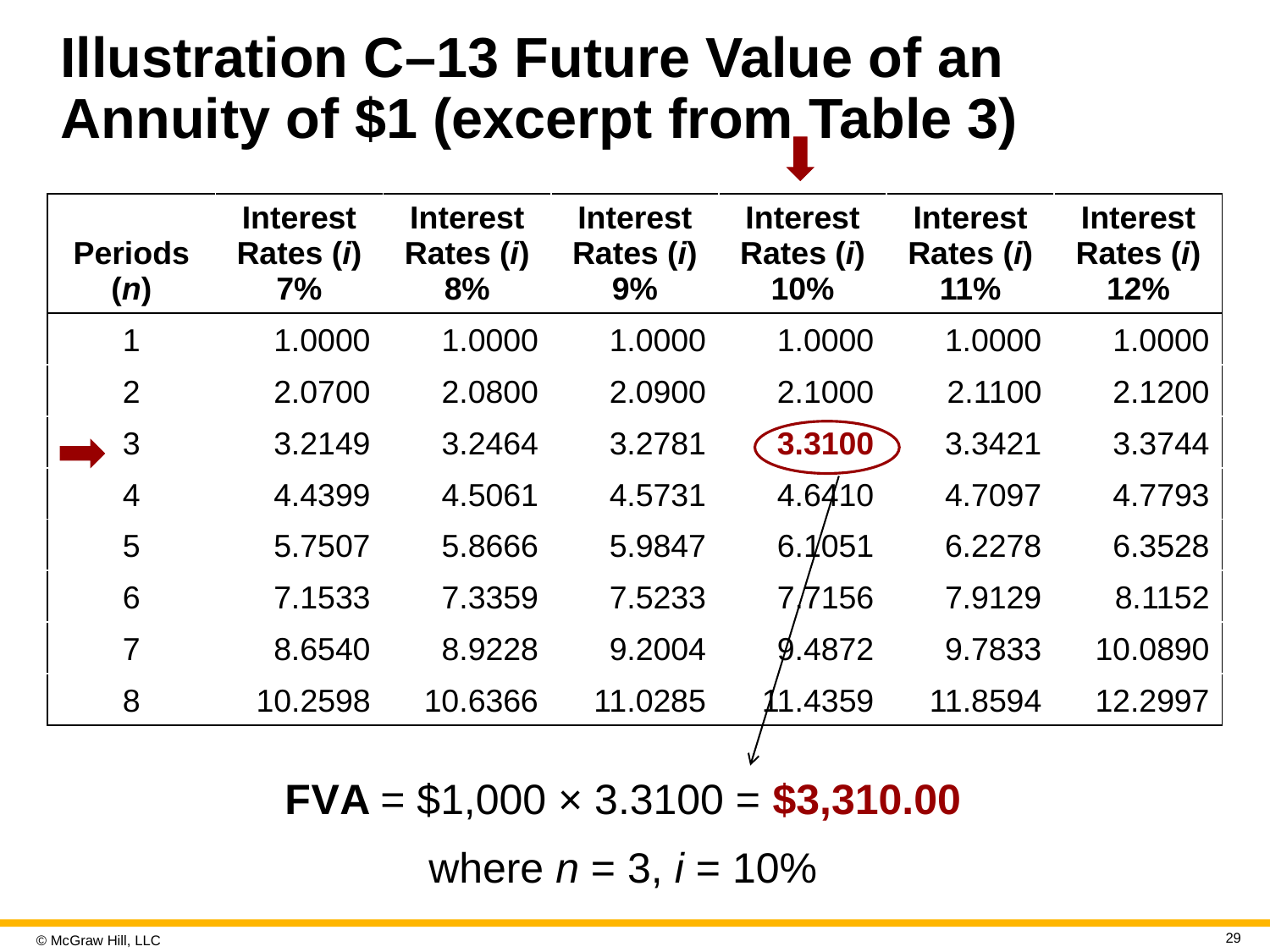

# Illustration C–13 Future Value of an Annuity of $1 (excerpt from Table 3)

| Periods (n) | Interest Rates (i) 7% | Interest Rates (i) 8% | Interest Rates (i) 9% | Interest Rates (i) 10% | Interest Rates (i) 11% | Interest Rates (i) 12% |
| --- | --- | --- | --- | --- | --- | --- |
| 1 | 1.0000 | 1.0000 | 1.0000 | 1.0000 | 1.0000 | 1.0000 |
| 2 | 2.0700 | 2.0800 | 2.0900 | 2.1000 | 2.1100 | 2.1200 |
| 3 | 3.2149 | 3.2464 | 3.2781 | 3.3100 | 3.3421 | 3.3744 |
| 4 | 4.4399 | 4.5061 | 4.5731 | 4.6410 | 4.7097 | 4.7793 |
| 5 | 5.7507 | 5.8666 | 5.9847 | 6.1051 | 6.2278 | 6.3528 |
| 6 | 7.1533 | 7.3359 | 7.5233 | 7.7156 | 7.9129 | 8.1152 |
| 7 | 8.6540 | 8.9228 | 9.2004 | 9.4872 | 9.7833 | 10.0890 |
| 8 | 10.2598 | 10.6366 | 11.0285 | 11.4359 | 11.8594 | 12.2997 |

F V A = $1,000 × 3.3100 = $3,310.00
where n = 3, i = 10%
29